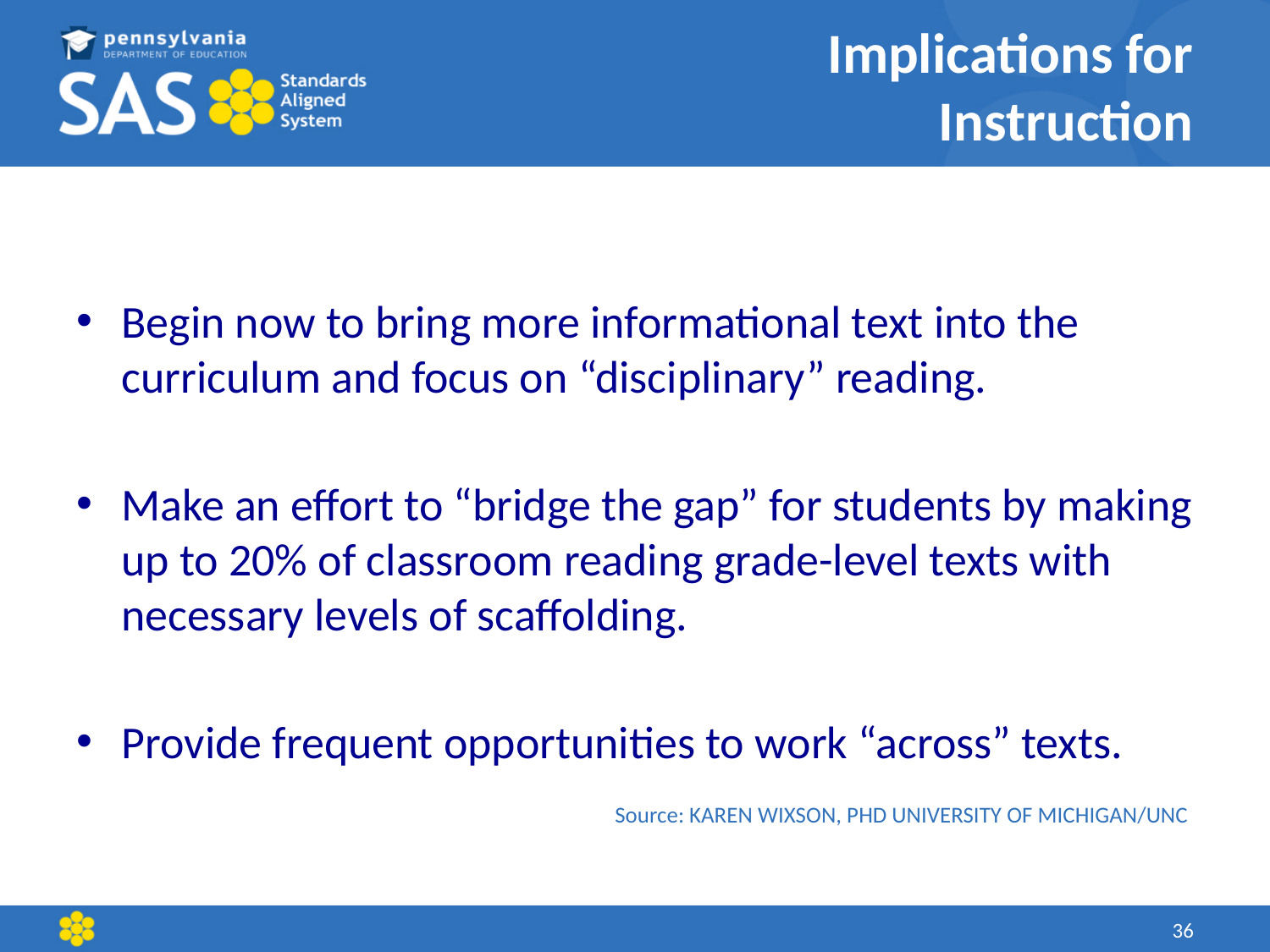

# Implications for Instruction

Begin now to bring more informational text into the curriculum and focus on “disciplinary” reading.

Make an effort to “bridge the gap” for students by making up to 20% of classroom reading grade-level texts with necessary levels of scaffolding.

Provide frequent opportunities to work “across” texts.
					Source: KAREN WIXSON, PHD UNIVERSITY OF MICHIGAN/UNC
36